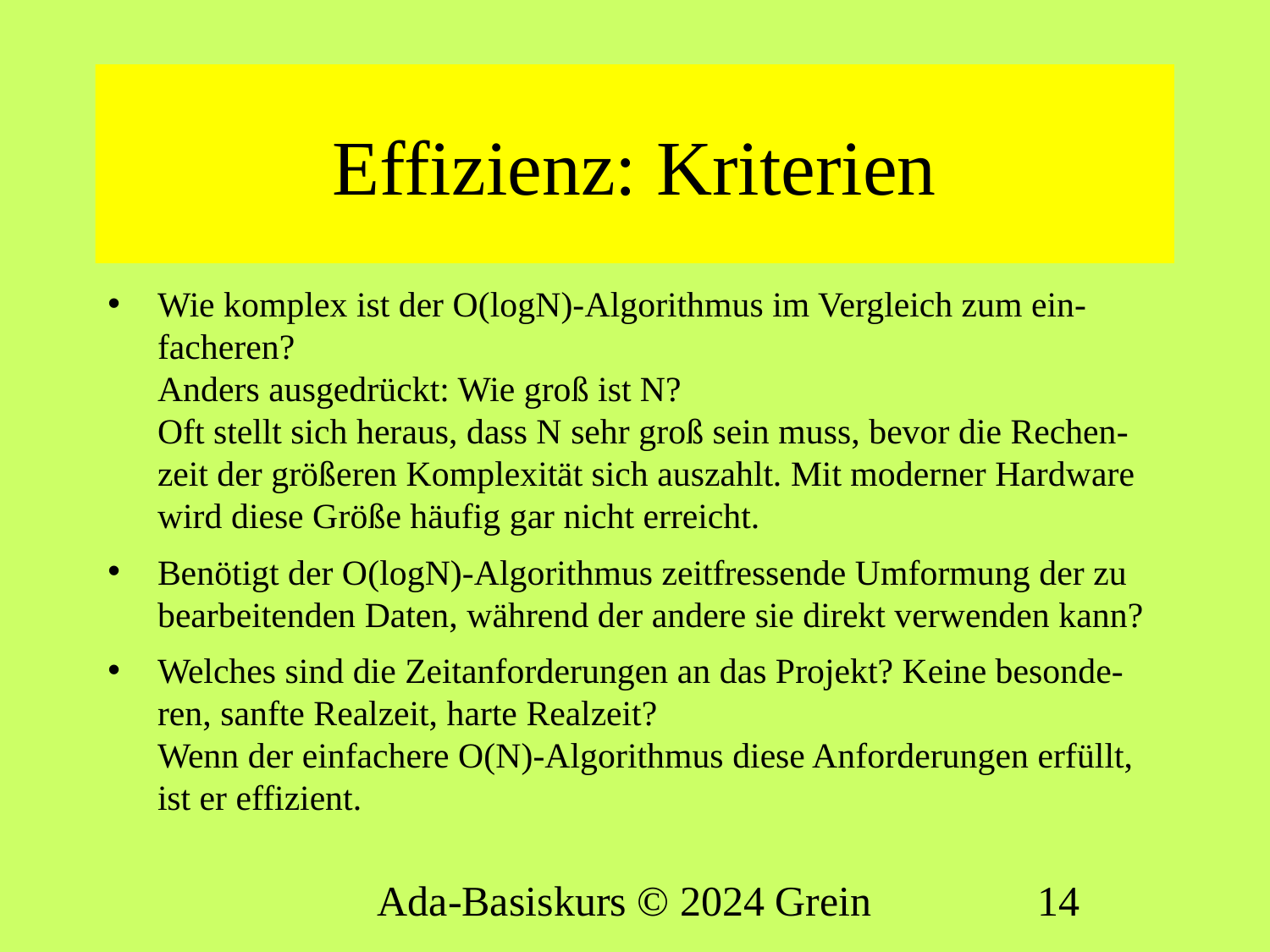

# Effizienz: Kriterien
Wie komplex ist der O(logN)-Algorithmus im Vergleich zum ein-facheren?
Anders ausgedrückt: Wie groß ist N?
Oft stellt sich heraus, dass N sehr groß sein muss, bevor die Rechen-zeit der größeren Komplexität sich auszahlt. Mit moderner Hardware wird diese Größe häufig gar nicht erreicht.
Benötigt der O(logN)-Algorithmus zeitfressende Umformung der zu bearbeitenden Daten, während der andere sie direkt verwenden kann?
Welches sind die Zeitanforderungen an das Projekt? Keine besonde-ren, sanfte Realzeit, harte Realzeit?
Wenn der einfachere O(N)-Algorithmus diese Anforderungen erfüllt, ist er effizient.
Ada-Basiskurs © 2024 Grein
14